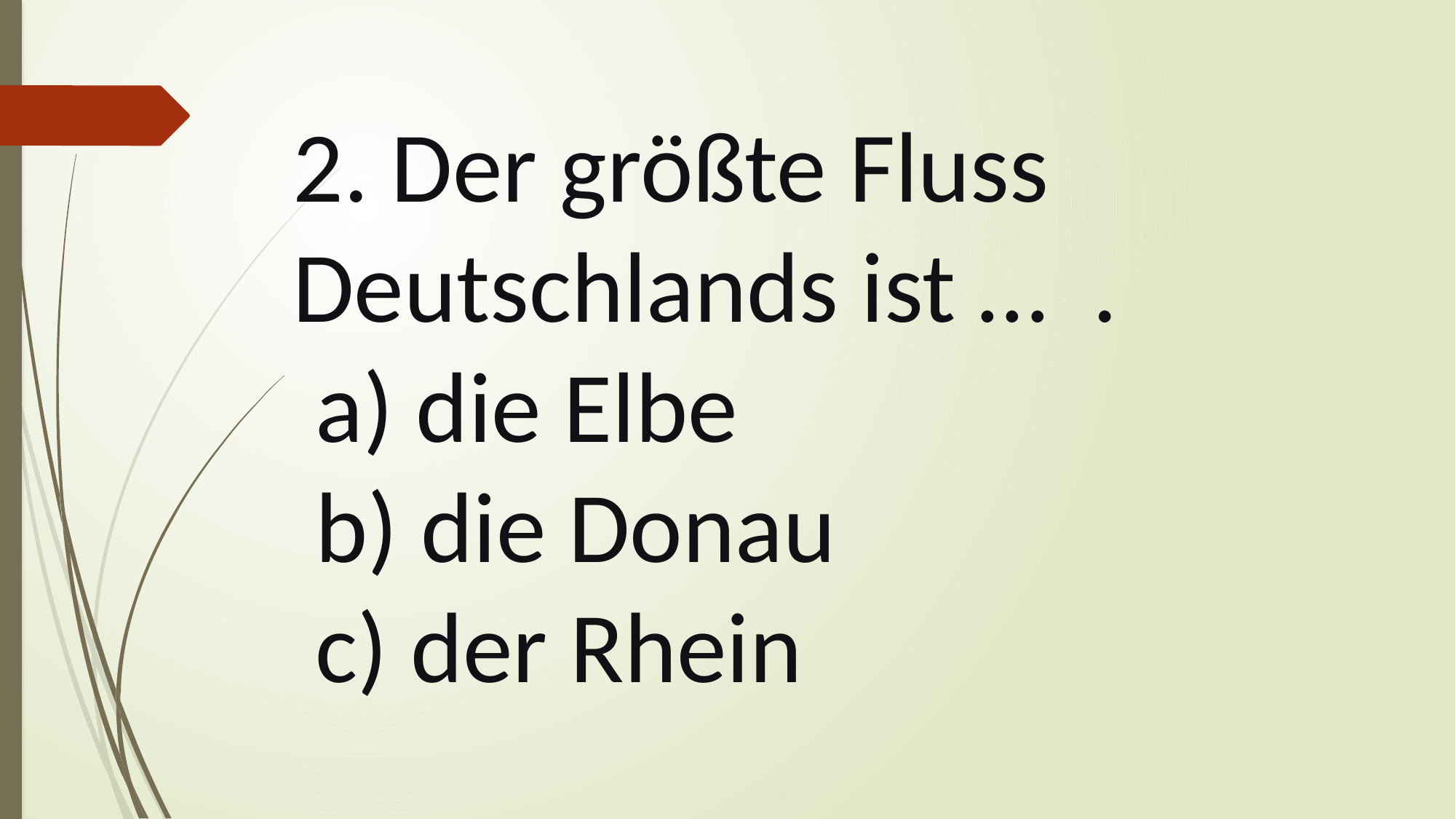

2. Der größte Fluss Deutschlands ist …  .
 a) die Elbe
 b) die Donau
 c) der Rhein